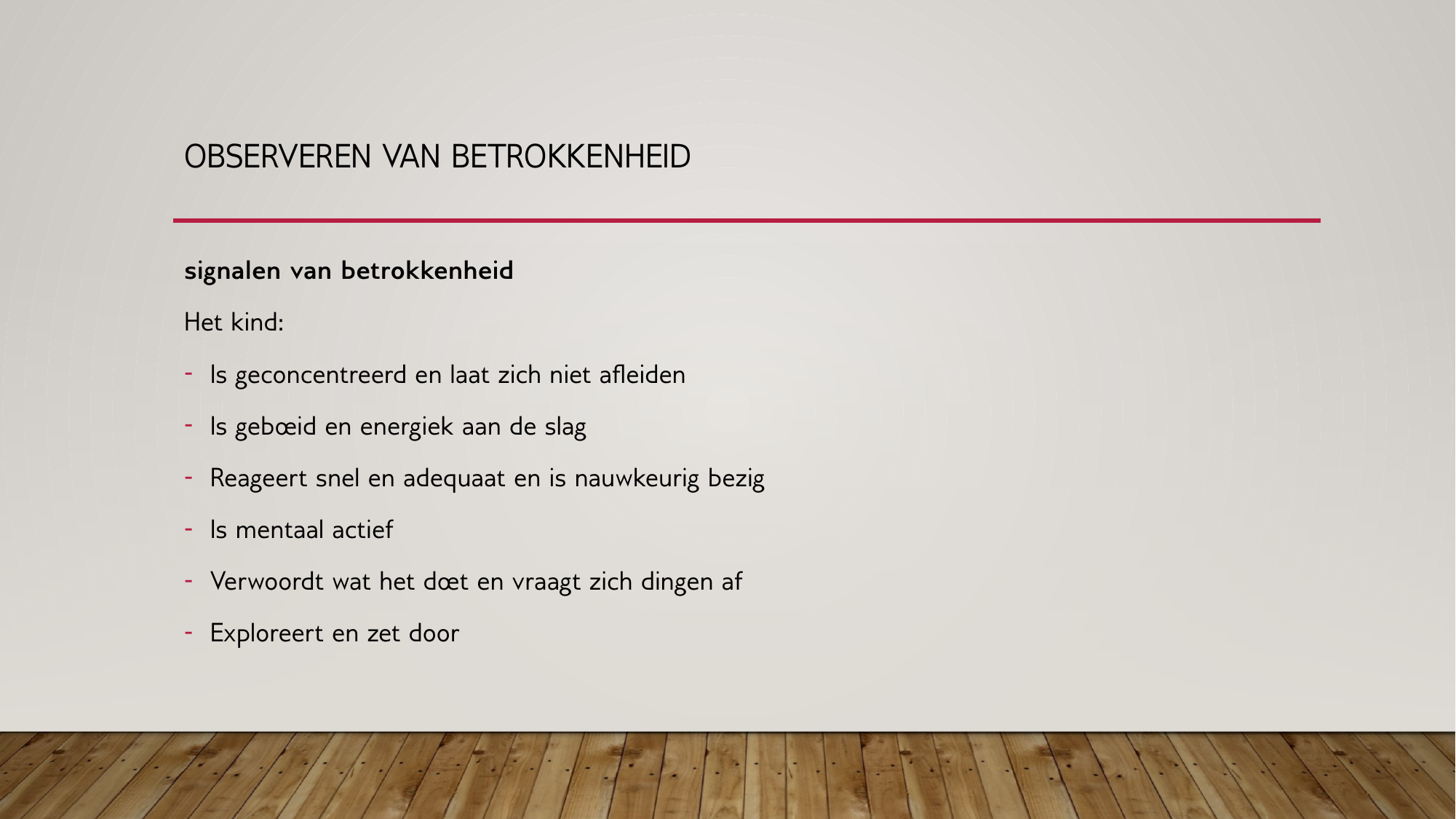

# Observeren van betrokkenheid
signalen van betrokkenheid
Het kind:
Is geconcentreerd en laat zich niet afleiden
Is geboeid en energiek aan de slag
Reageert snel en adequaat en is nauwkeurig bezig
Is mentaal actief
Verwoordt wat het doet en vraagt zich dingen af
Exploreert en zet door